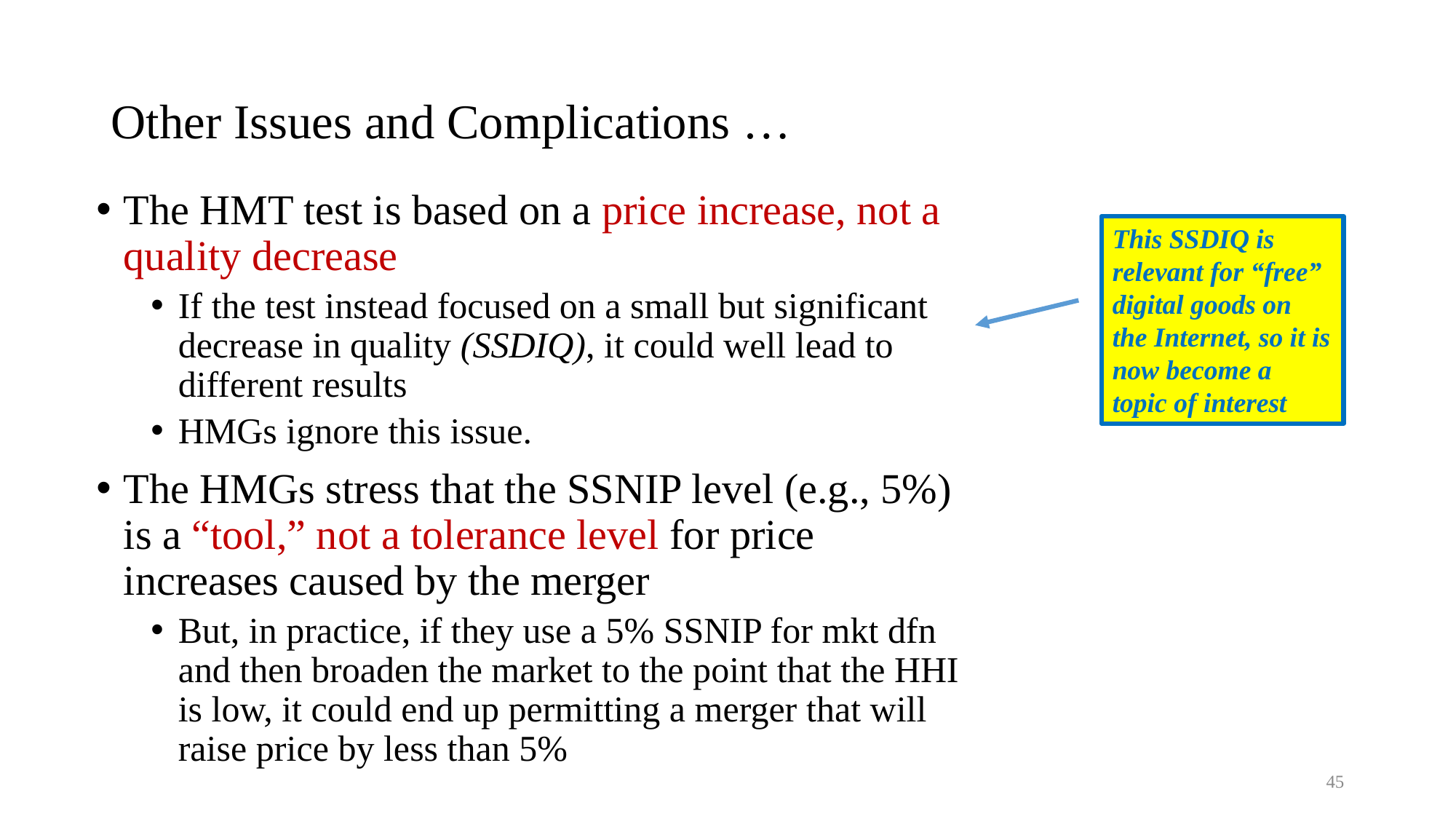

# Other Issues and Complications …
The HMT test is based on a price increase, not a quality decrease
If the test instead focused on a small but significant decrease in quality (SSDIQ), it could well lead to different results
HMGs ignore this issue.
The HMGs stress that the SSNIP level (e.g., 5%) is a “tool,” not a tolerance level for price increases caused by the merger
But, in practice, if they use a 5% SSNIP for mkt dfn and then broaden the market to the point that the HHI is low, it could end up permitting a merger that will raise price by less than 5%

This SSDIQ is relevant for “free” digital goods on the Internet, so it is now become a topic of interest
45